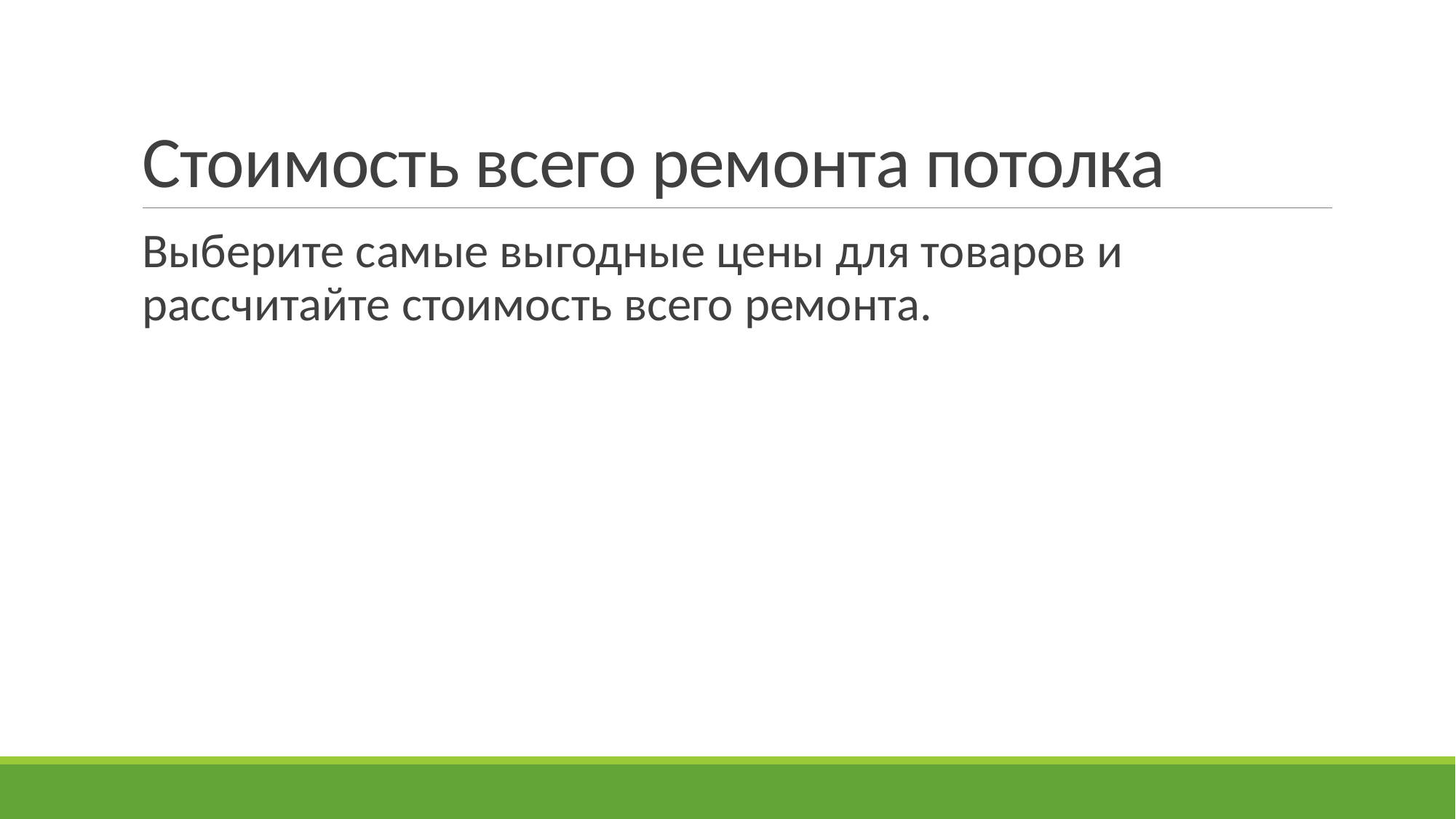

# Стоимость всего ремонта потолка
Выберите самые выгодные цены для товаров и рассчитайте стоимость всего ремонта.